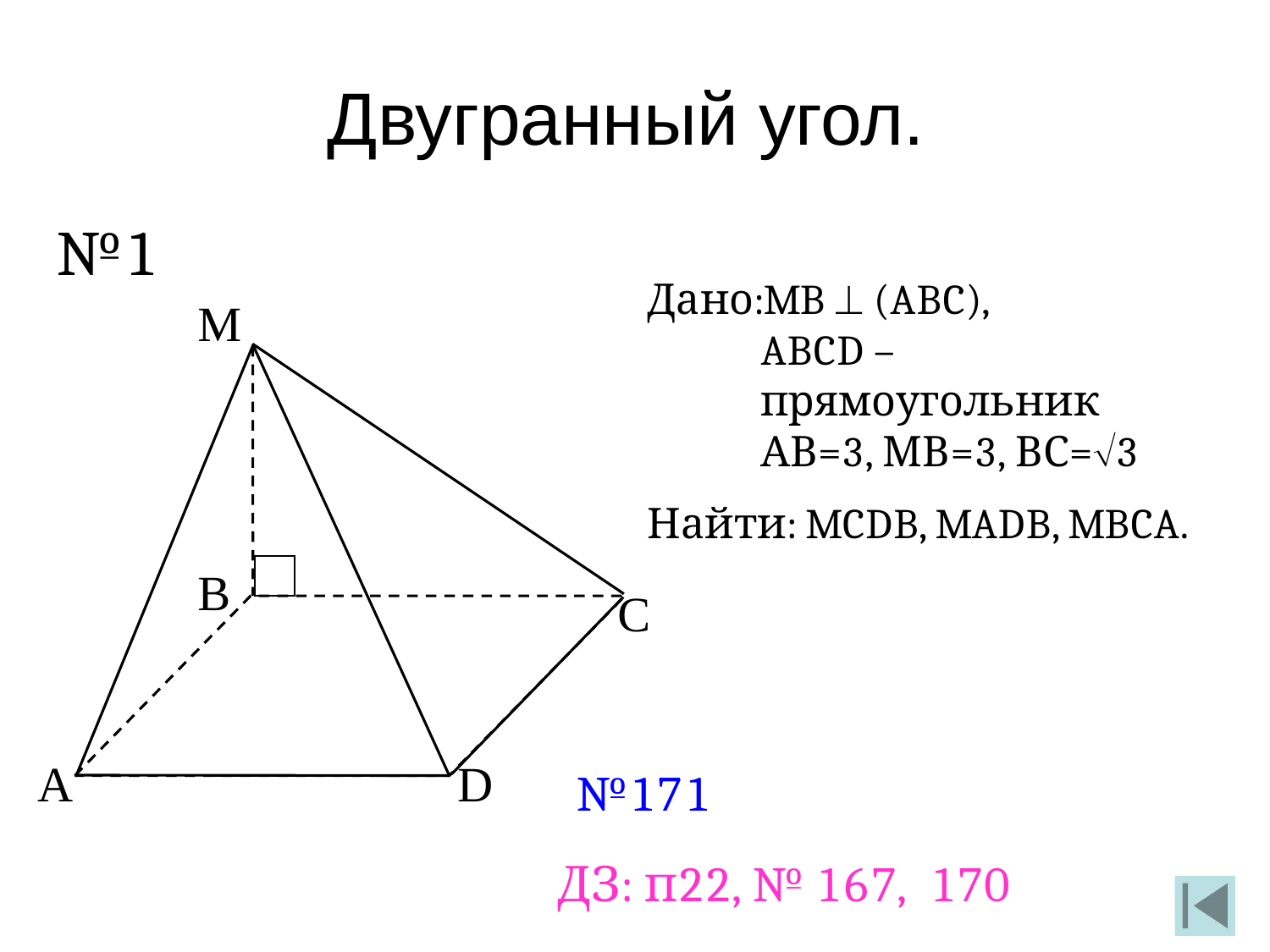

Двугранный угол.
№1
Дано:MB ⊥ (ABC),
ABCD – прямоугольник
АВ=3, МВ=3, ВС=√3
Найти: MCDB, MADB, MBCA.
М

В

С

А
D
№171

ДЗ: п22, № 167,  170